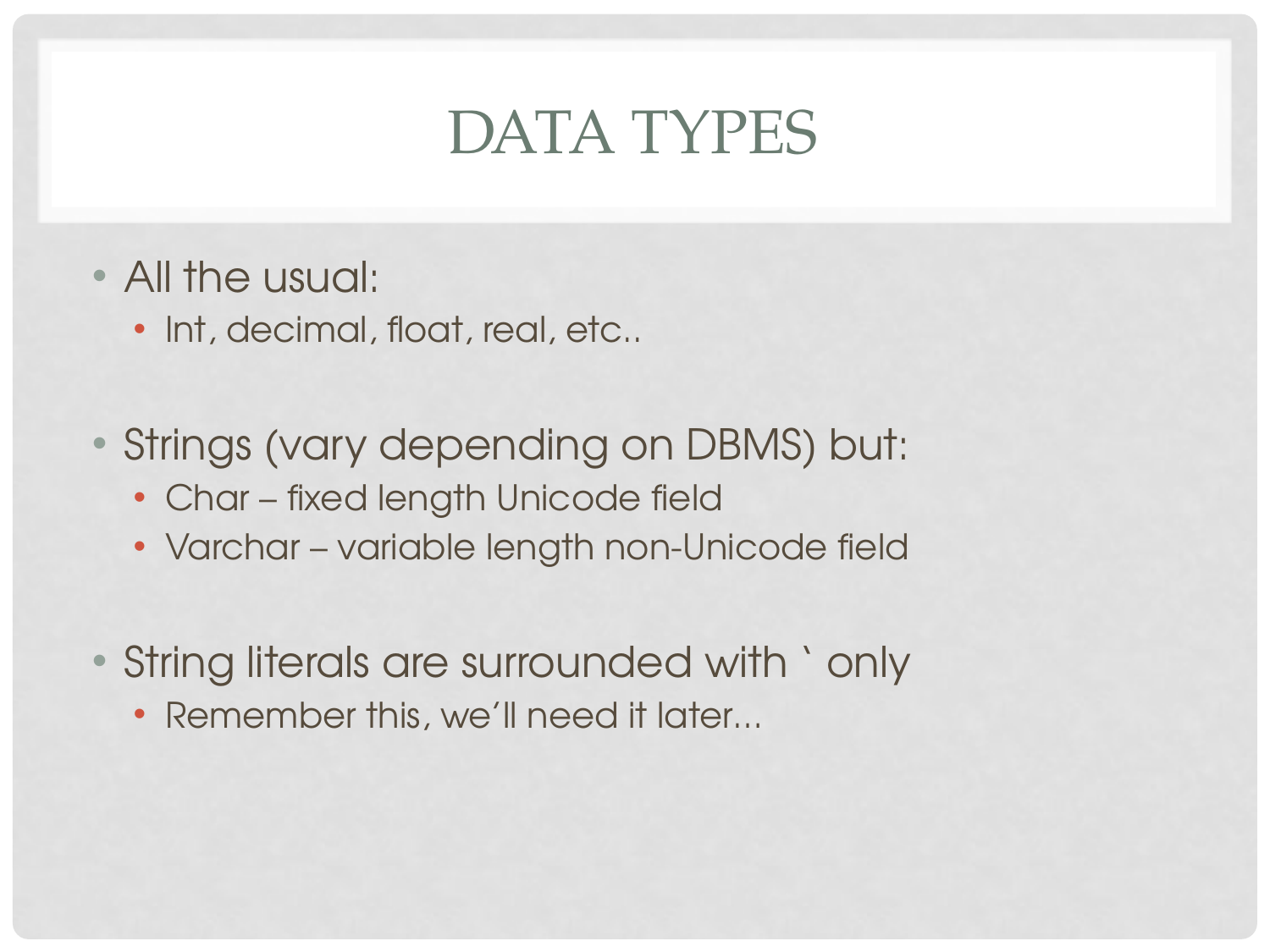

# Data types
All the usual:
Int, decimal, float, real, etc..

Strings (vary depending on DBMS) but:
Char – fixed length Unicode field
Varchar – variable length non-Unicode field

String literals are surrounded with ‘ only
Remember this, we’ll need it later…